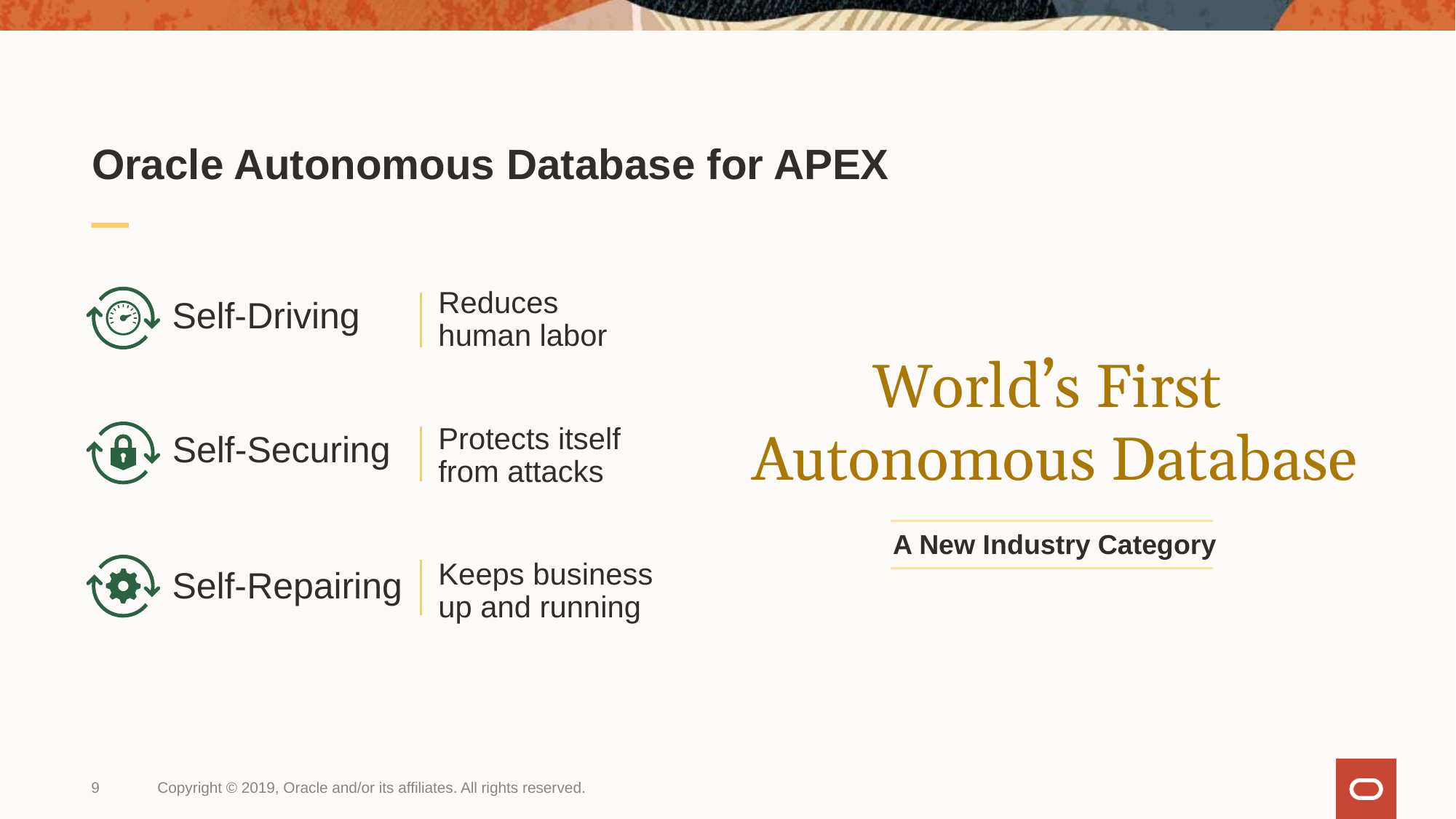

# Oracle Autonomous Database for APEX

Reduces
human labor
Self-Driving
World’s First
Autonomous Database

Protects itself
from attacks
Self-Securing
A New Industry Category

Keeps business up and running
Self-Repairing
9
Copyright © 2019, Oracle and/or its affiliates. All rights reserved.